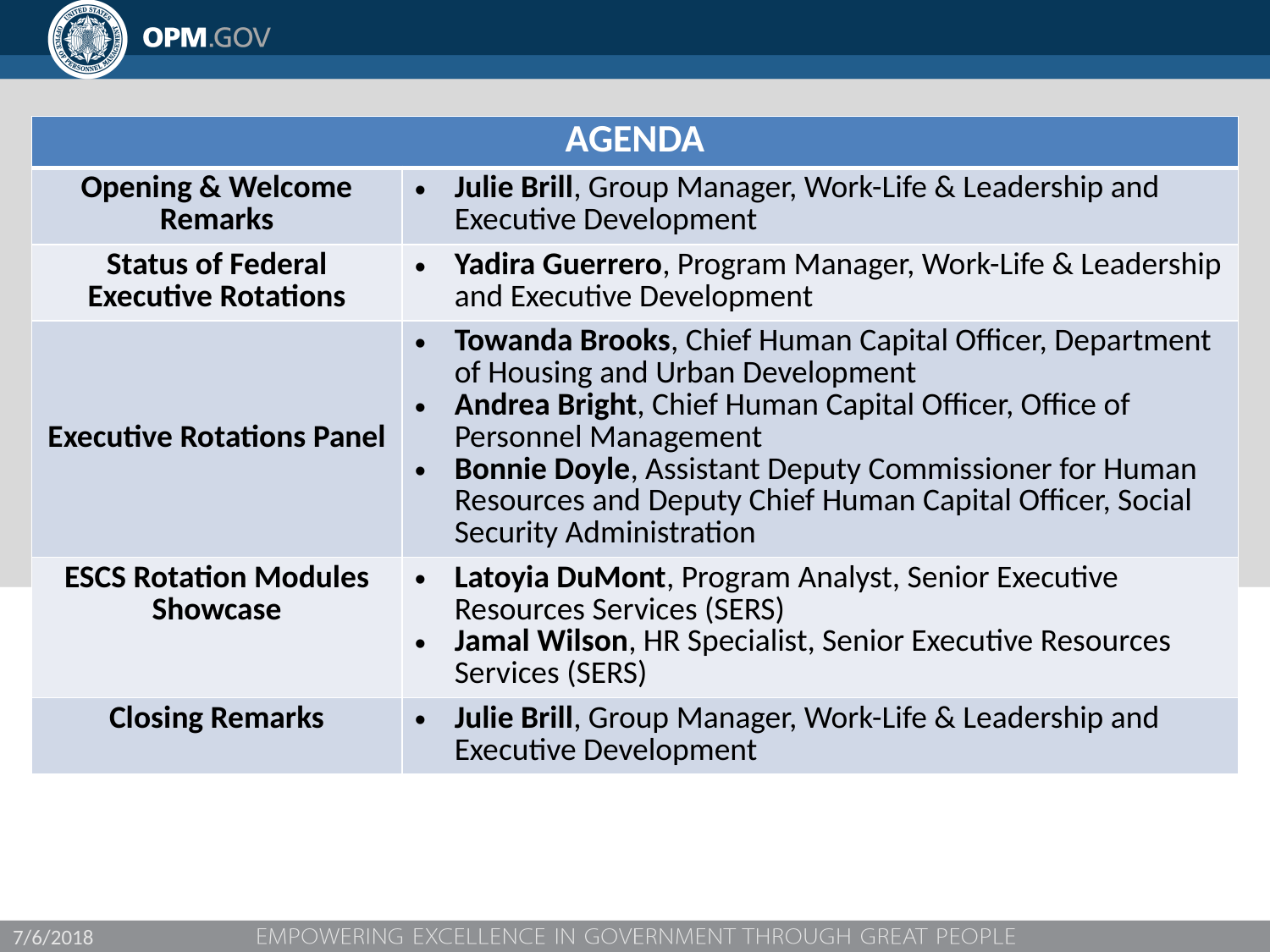

| AGENDA |  |
| --- | --- |
| Opening & Welcome Remarks | Julie Brill, Group Manager, Work-Life & Leadership and Executive Development |
| Status of Federal Executive Rotations | Yadira Guerrero, Program Manager, Work-Life & Leadership and Executive Development |
| Executive Rotations Panel | Towanda Brooks, Chief Human Capital Officer, Department of Housing and Urban Development Andrea Bright, Chief Human Capital Officer, Office of Personnel Management Bonnie Doyle, Assistant Deputy Commissioner for Human Resources and Deputy Chief Human Capital Officer, Social Security Administration |
| ESCS Rotation Modules Showcase | Latoyia DuMont, Program Analyst, Senior Executive Resources Services (SERS) Jamal Wilson, HR Specialist, Senior Executive Resources Services (SERS) |
| Closing Remarks | Julie Brill, Group Manager, Work-Life & Leadership and Executive Development |
# Agenda
7/6/2018
2